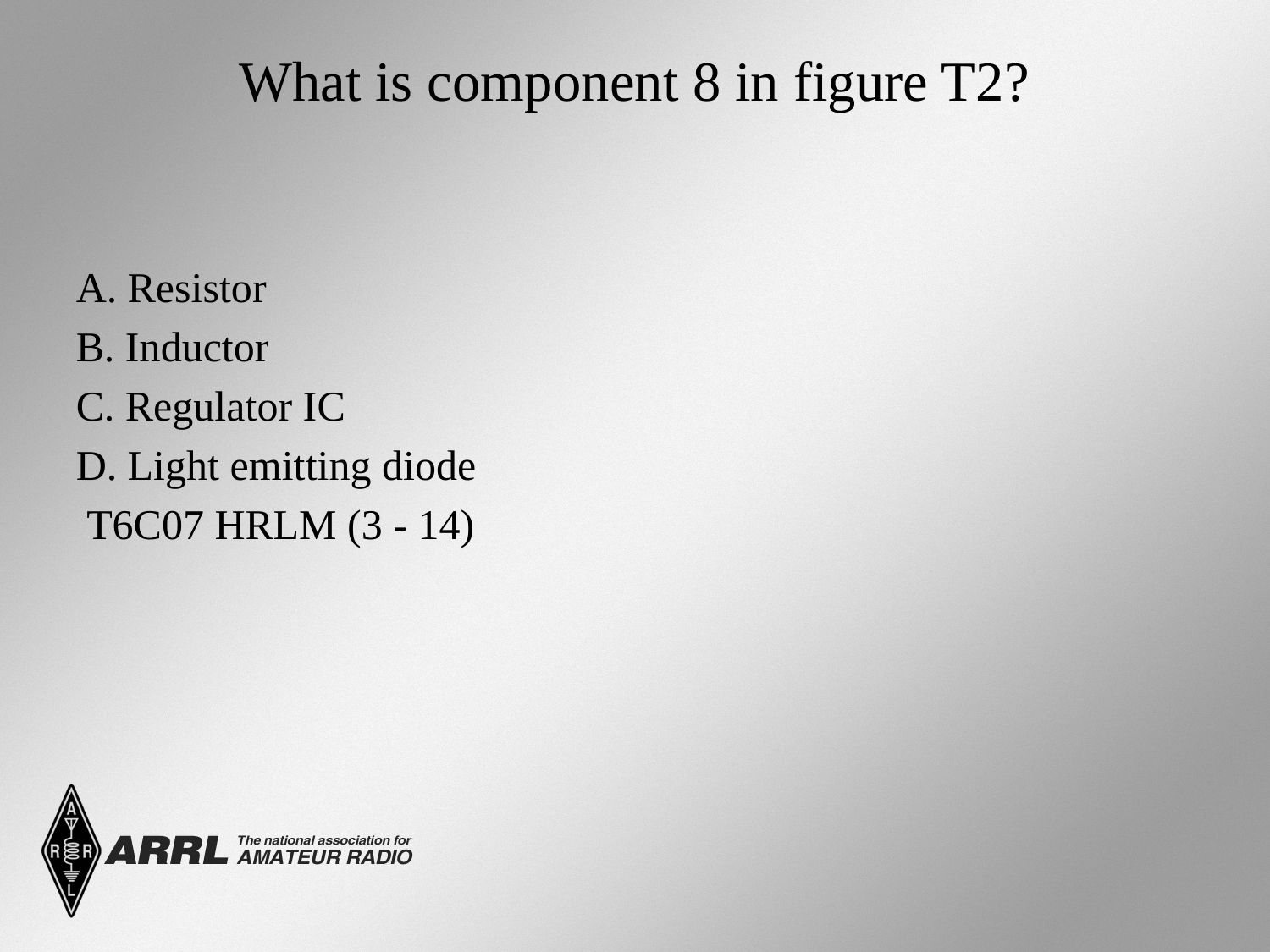

# What is component 8 in figure T2?
A. Resistor
B. Inductor
C. Regulator IC
D. Light emitting diode
 T6C07 HRLM (3 - 14)